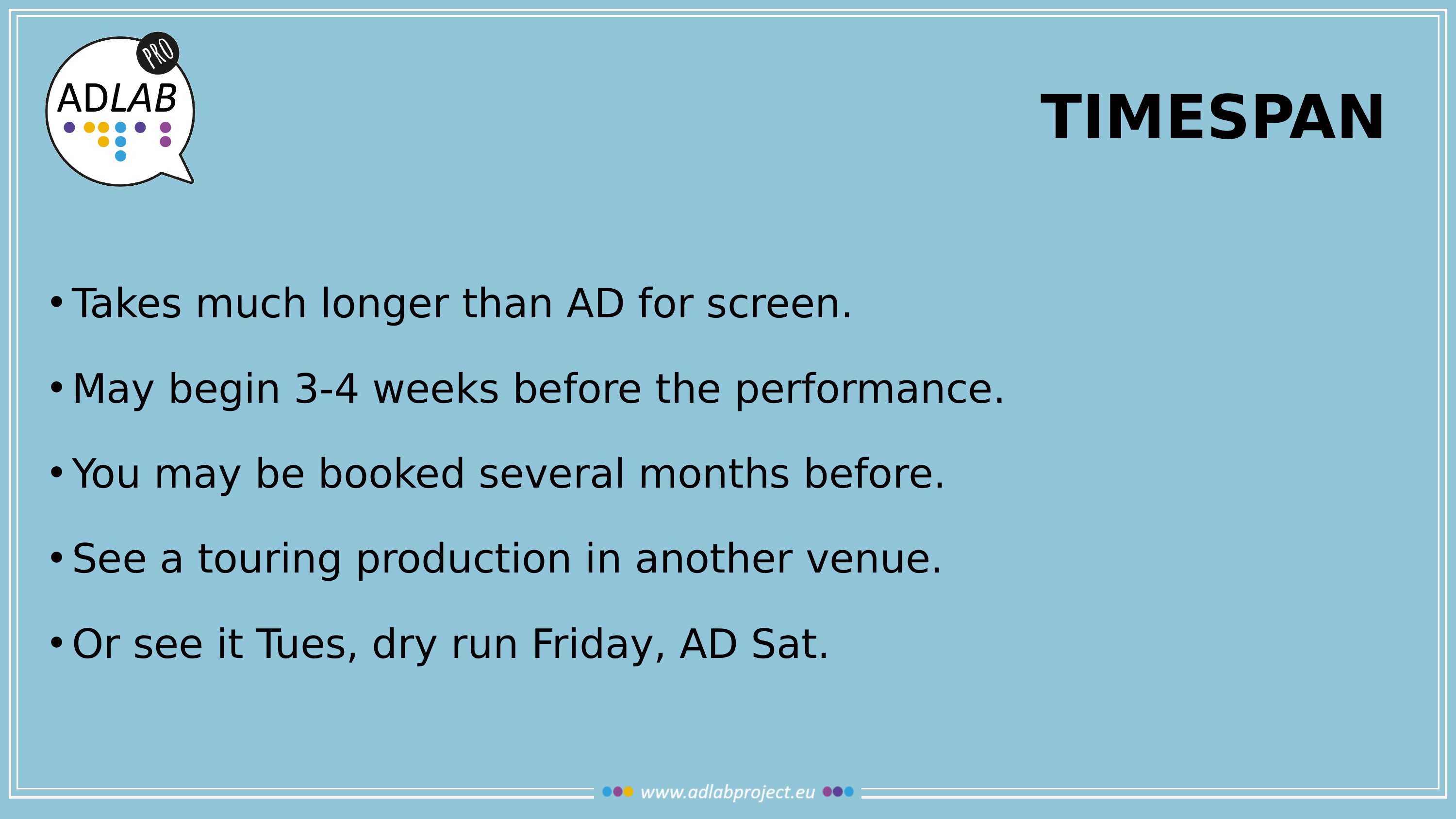

# timespan
Takes much longer than AD for screen.
May begin 3-4 weeks before the performance.
You may be booked several months before.
See a touring production in another venue.
Or see it Tues, dry run Friday, AD Sat.